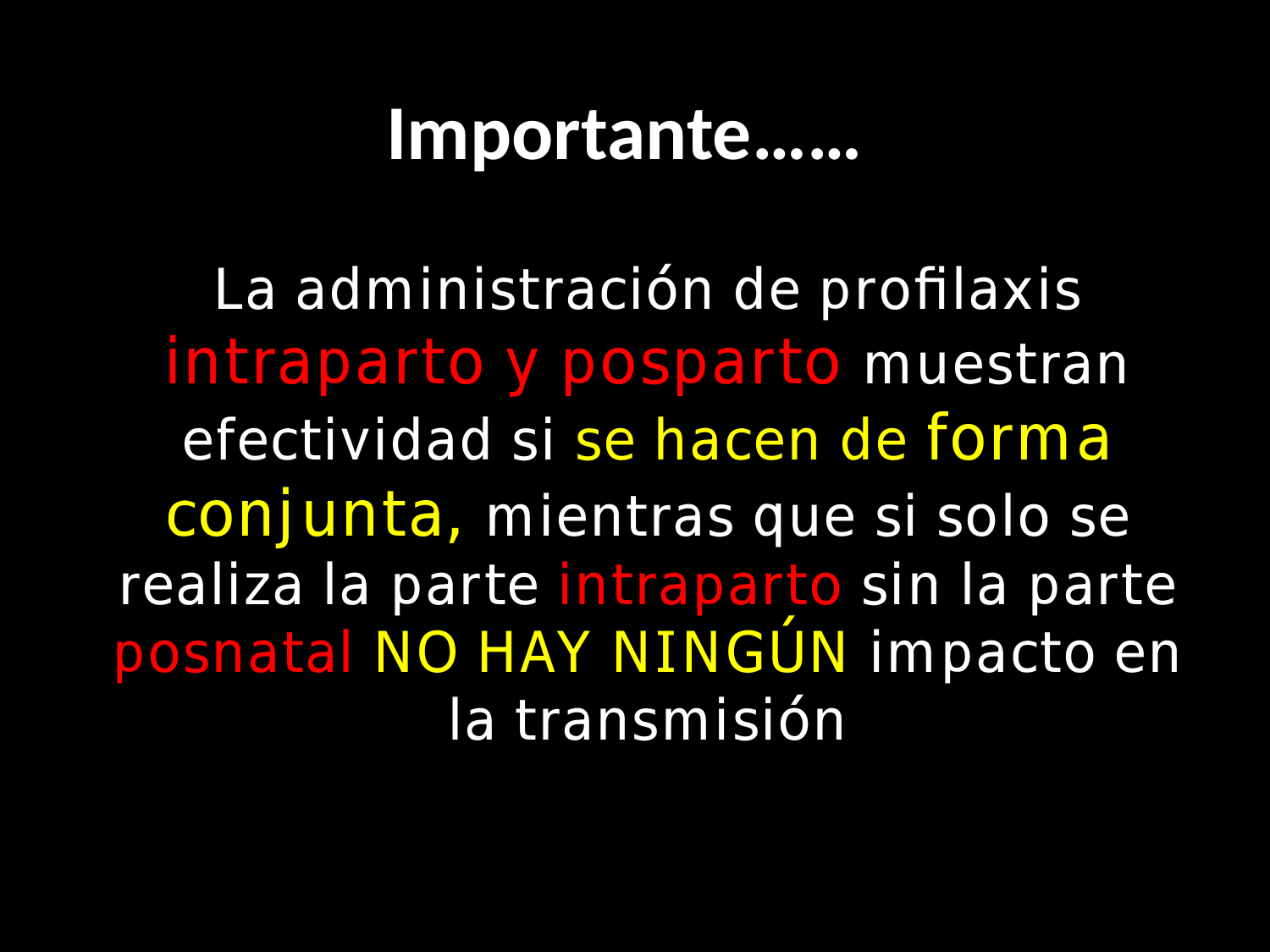

# Importante……
La administración de profilaxis intraparto y posparto muestran efectividad si se hacen de forma conjunta, mientras que si solo se realiza la parte intraparto sin la parte posnatal NO HAY NINGÚN impacto en la transmisión